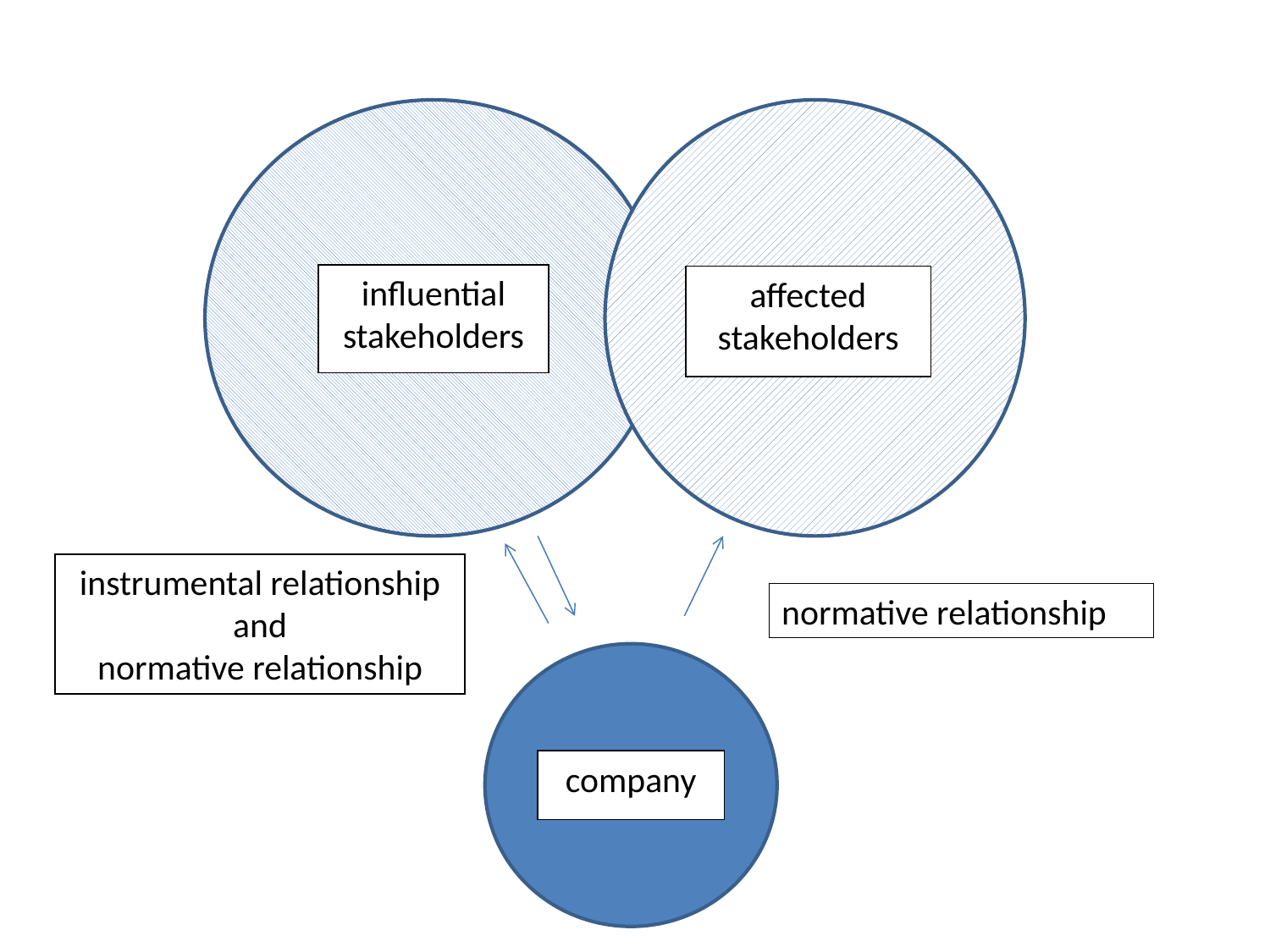

influential stakeholders
affected stakeholders
instrumental relationship
and
normative relationship
normative relationship

company